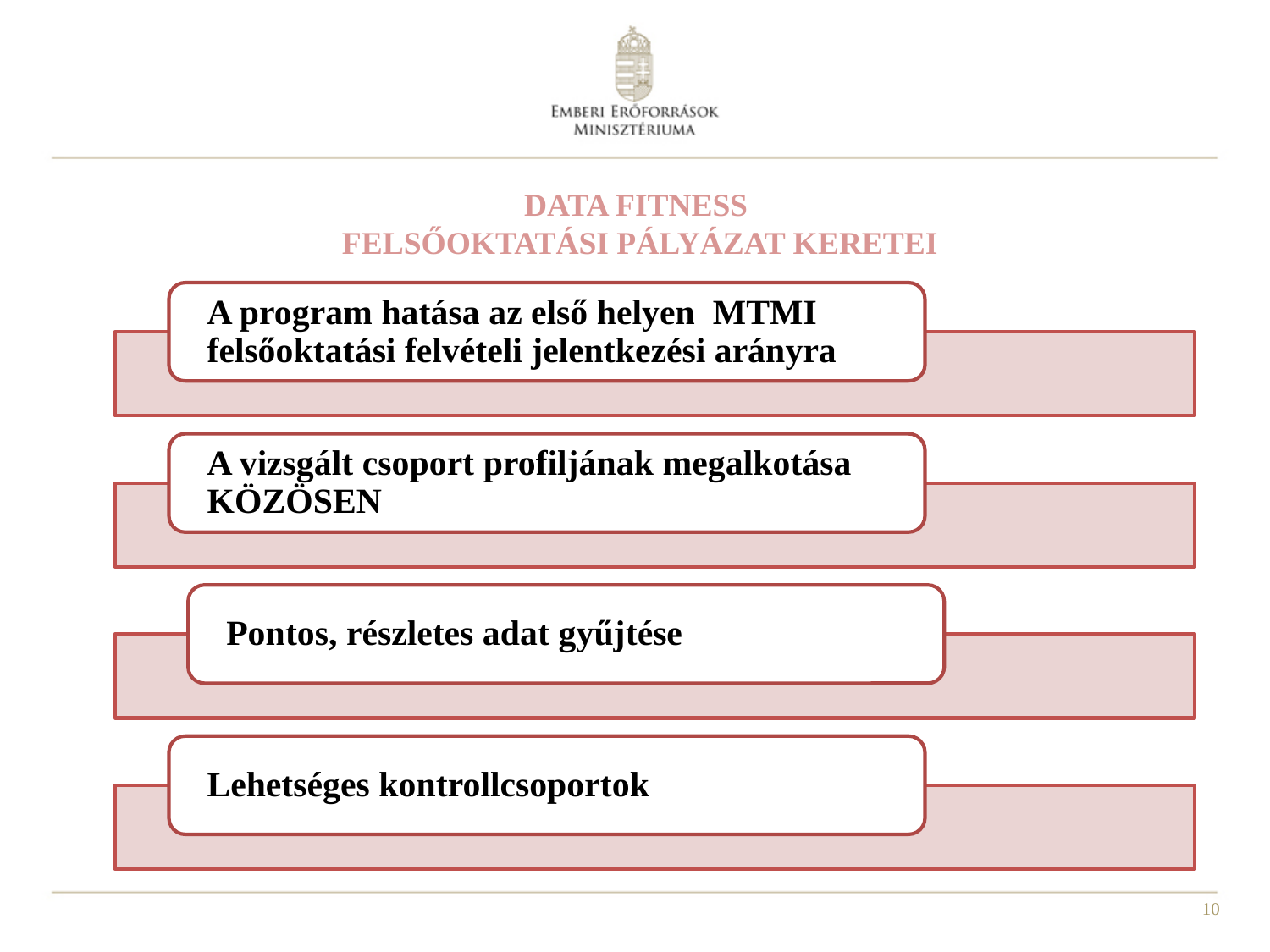

# DATA FITNESS FELSŐOKTATÁSI PÁLYÁZAT KERETEI

A program hatása az első helyen  MTMI felsőoktatási felvételi jelentkezési arányra
A vizsgált csoport profiljának megalkotása KÖZÖSEN
Pontos, részletes adat gyűjtése
Lehetséges kontrollcsoportok